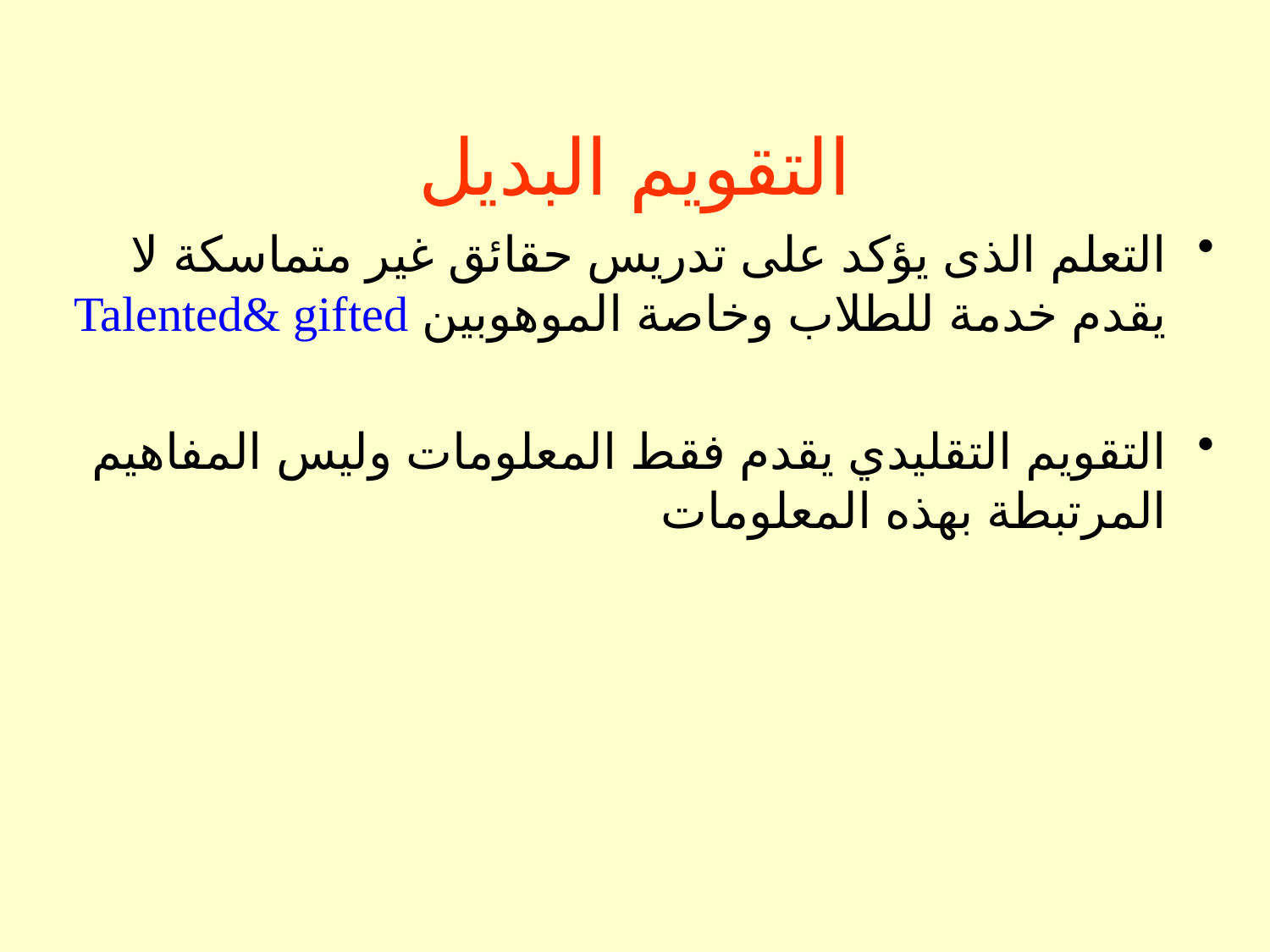

# التقويم البديل
التعلم الذى يؤكد على تدريس حقائق غير متماسكة لا يقدم خدمة للطلاب وخاصة الموهوبين Talented& gifted

التقويم التقليدي يقدم فقط المعلومات وليس المفاهيم المرتبطة بهذه المعلومات